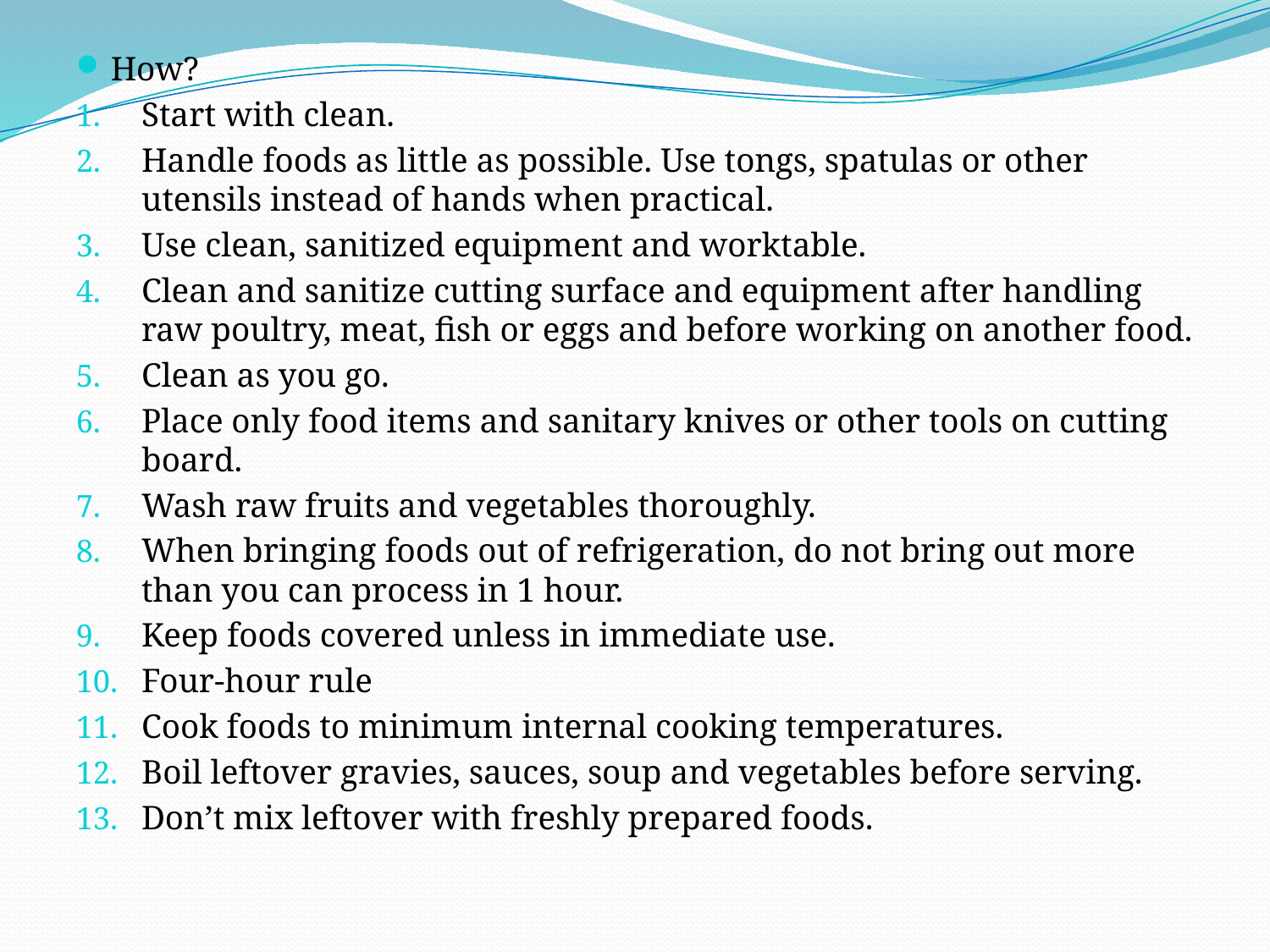

How?
Start with clean.
Handle foods as little as possible. Use tongs, spatulas or other utensils instead of hands when practical.
Use clean, sanitized equipment and worktable.
Clean and sanitize cutting surface and equipment after handling raw poultry, meat, fish or eggs and before working on another food.
Clean as you go.
Place only food items and sanitary knives or other tools on cutting board.
Wash raw fruits and vegetables thoroughly.
When bringing foods out of refrigeration, do not bring out more than you can process in 1 hour.
Keep foods covered unless in immediate use.
Four-hour rule
Cook foods to minimum internal cooking temperatures.
Boil leftover gravies, sauces, soup and vegetables before serving.
Don’t mix leftover with freshly prepared foods.